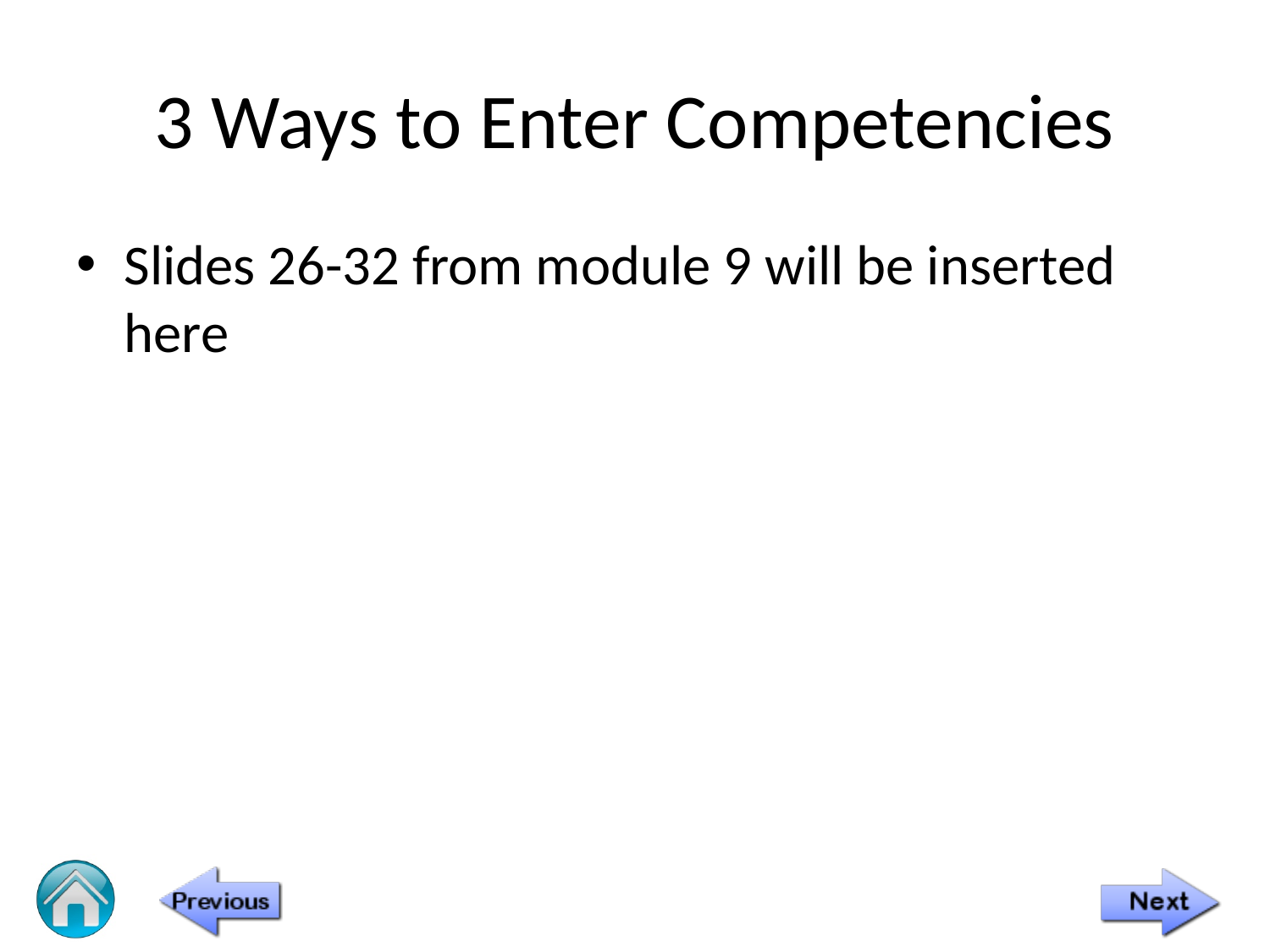

# 3 Ways to Enter Competencies
Slides 26-32 from module 9 will be inserted here